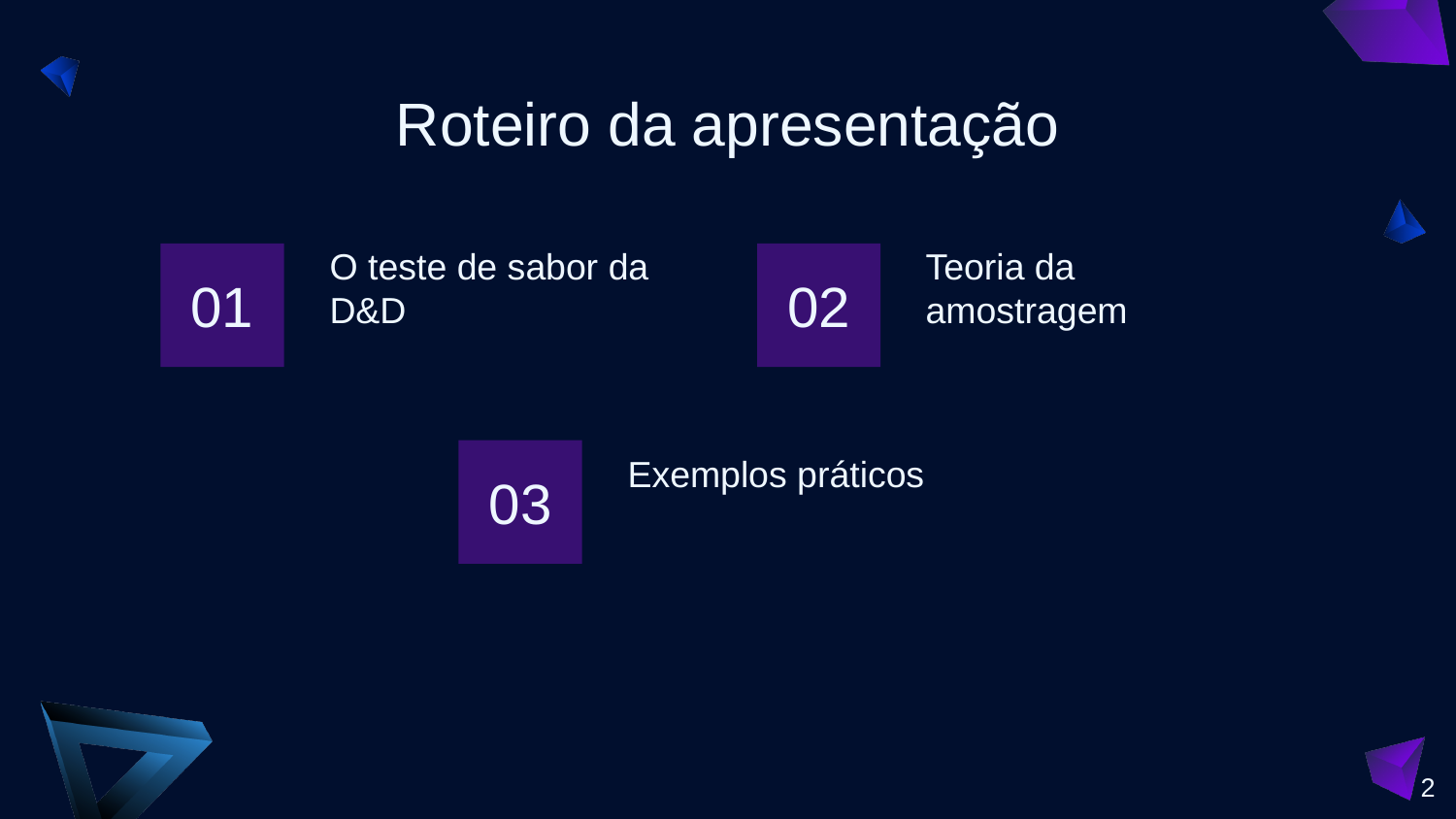

Roteiro da apresentação
# O teste de sabor da D&D
Teoria da amostragem
01
02
Exemplos práticos
03
2